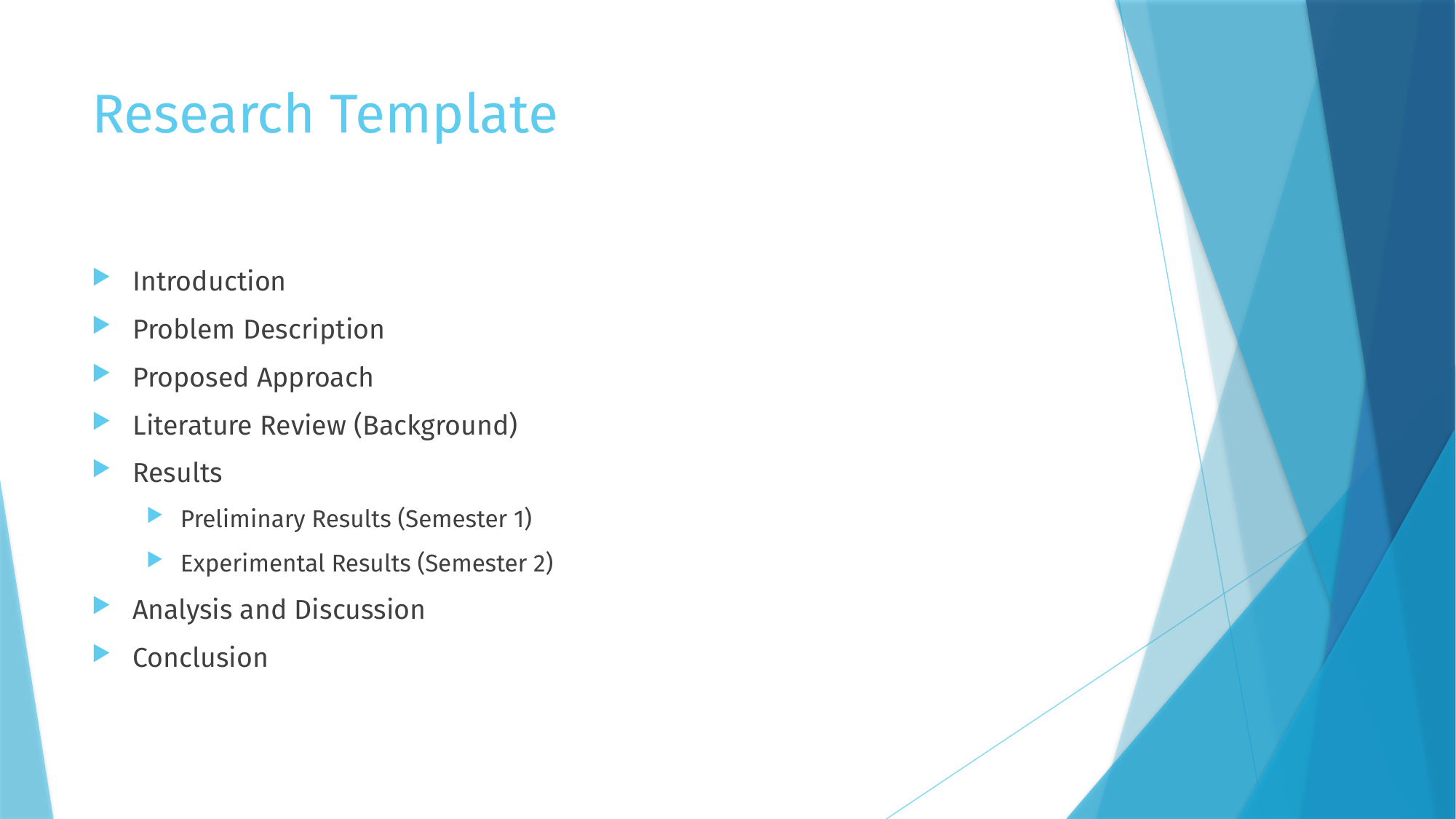

# Research Template
Introduction
Problem Description
Proposed Approach
Literature Review (Background)
Results
Preliminary Results (Semester 1)
Experimental Results (Semester 2)
Analysis and Discussion
Conclusion